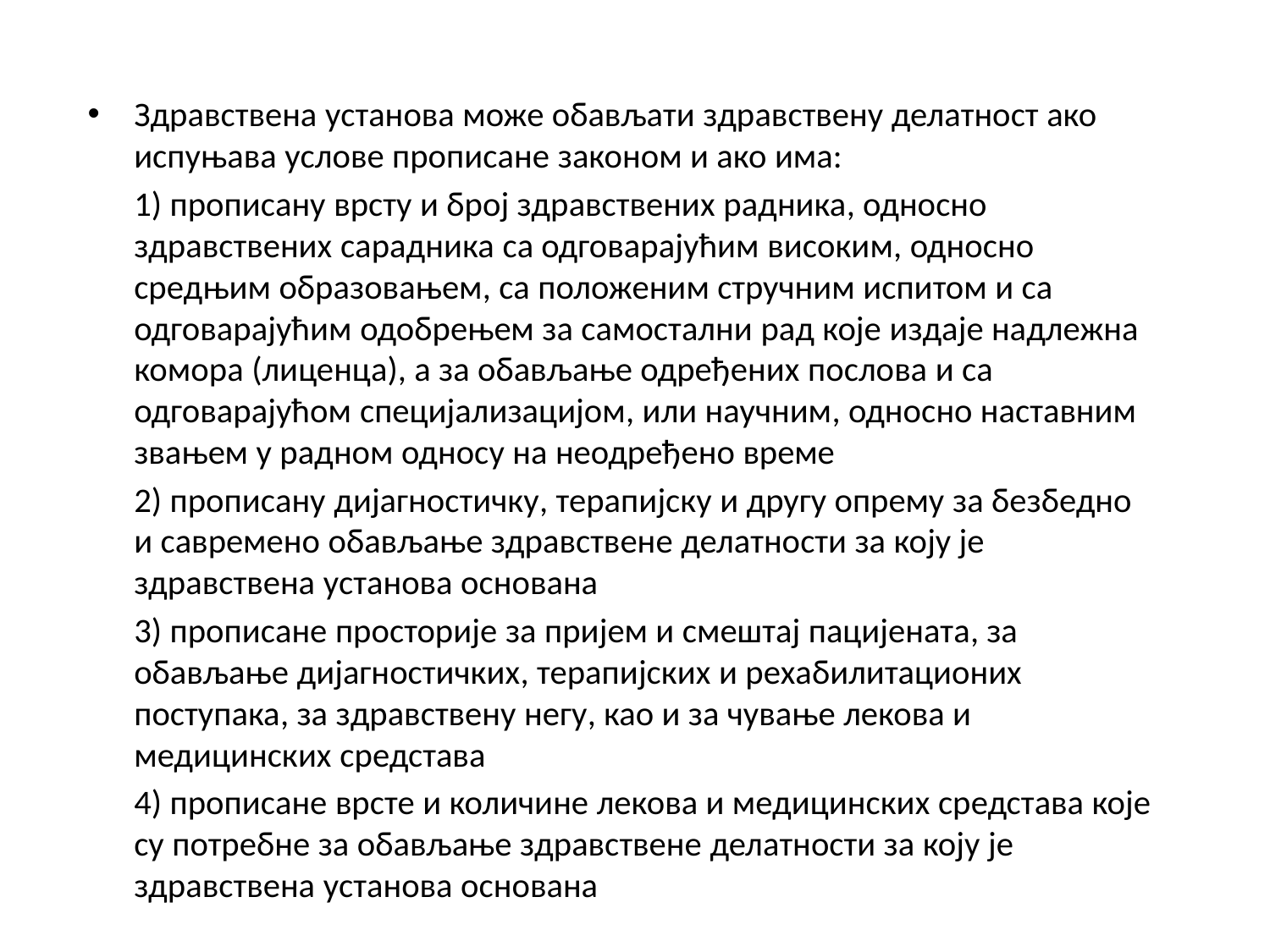

Здравствена установа може обављати здравствену делатност ако испуњава услове прописане законом и ако има:
	1) прописану врсту и број здравствених радника, односно здравствених сарадника са одговарајућим високим, односно средњим образовањем, са положеним стручним испитом и са одговарајућим одобрењем за самостални рад које издаје надлежна комора (лиценца), а за обављање одређених послова и са одговарајућом специјализацијом, или научним, односно наставним звањем у радном односу на неодређено време
	2) прописану дијагностичку, терапијску и другу опрему за безбедно и савремено обављање здравствене делатности за коју је здравствена установа основана
	3) прописане просторије за пријем и смештај пацијената, за обављање дијагностичких, терапијских и рехабилитационих поступака, за здравствену негу, као и за чување лекова и медицинских средстава
	4) прописане врсте и количине лекова и медицинских средстава које су потребне за обављање здравствене делатности за коју је здравствена установа основана